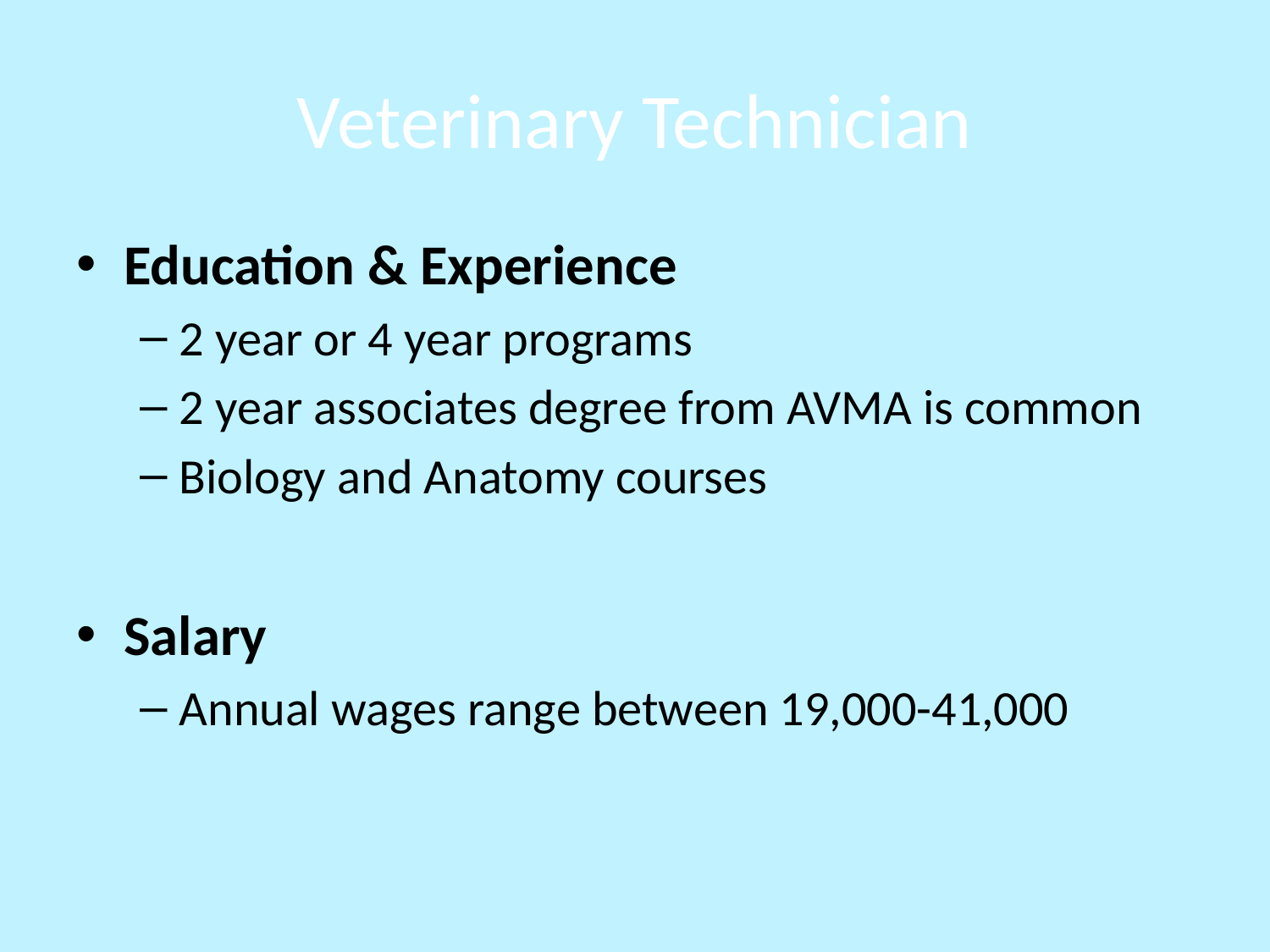

# Veterinary Technician
Education & Experience
2 year or 4 year programs
2 year associates degree from AVMA is common
Biology and Anatomy courses

Salary
Annual wages range between 19,000-41,000